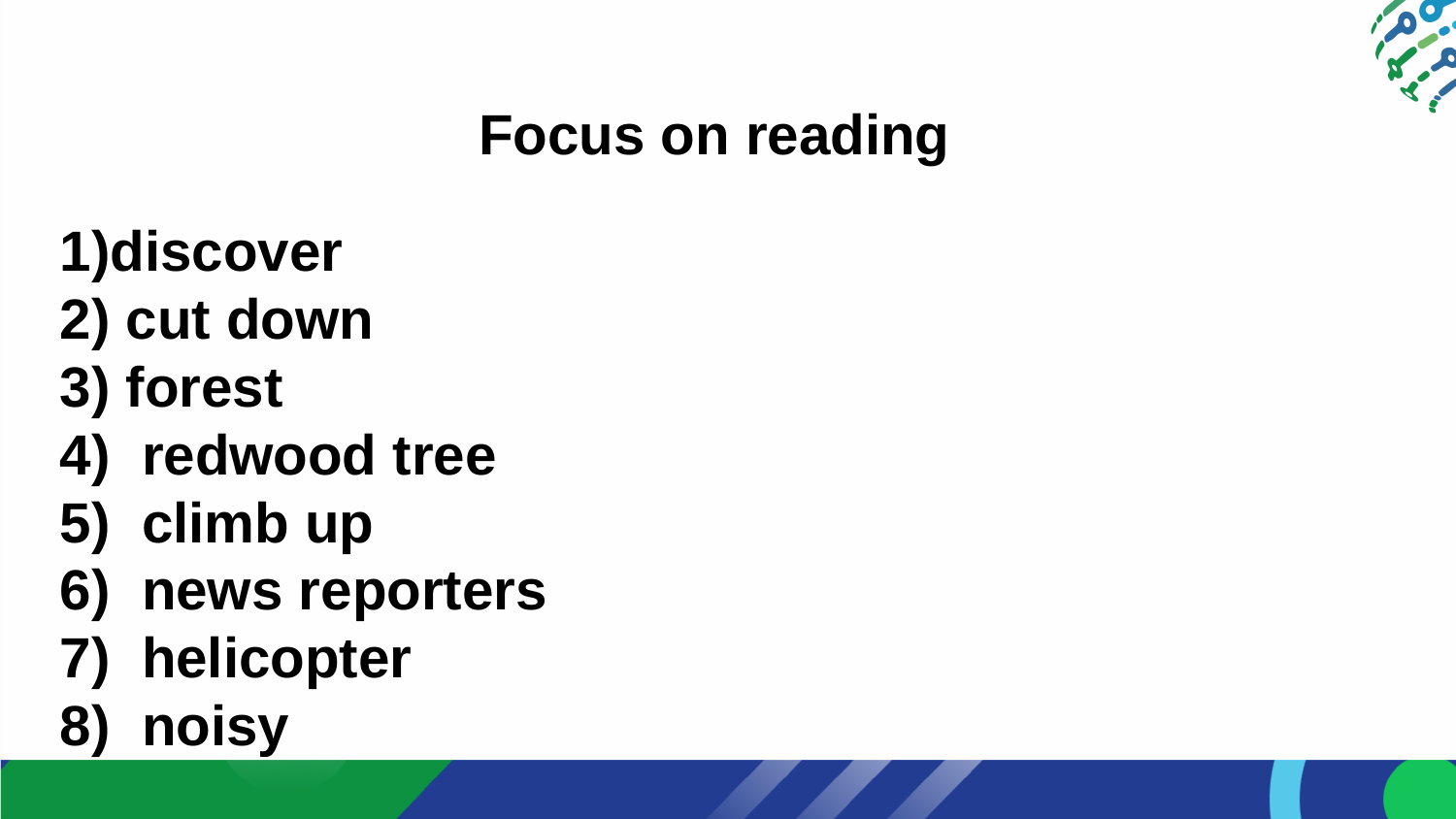

Focus on reading

1)discover
2) cut down
3) forest
redwood tree
climb up
news reporters
helicopter
noisy